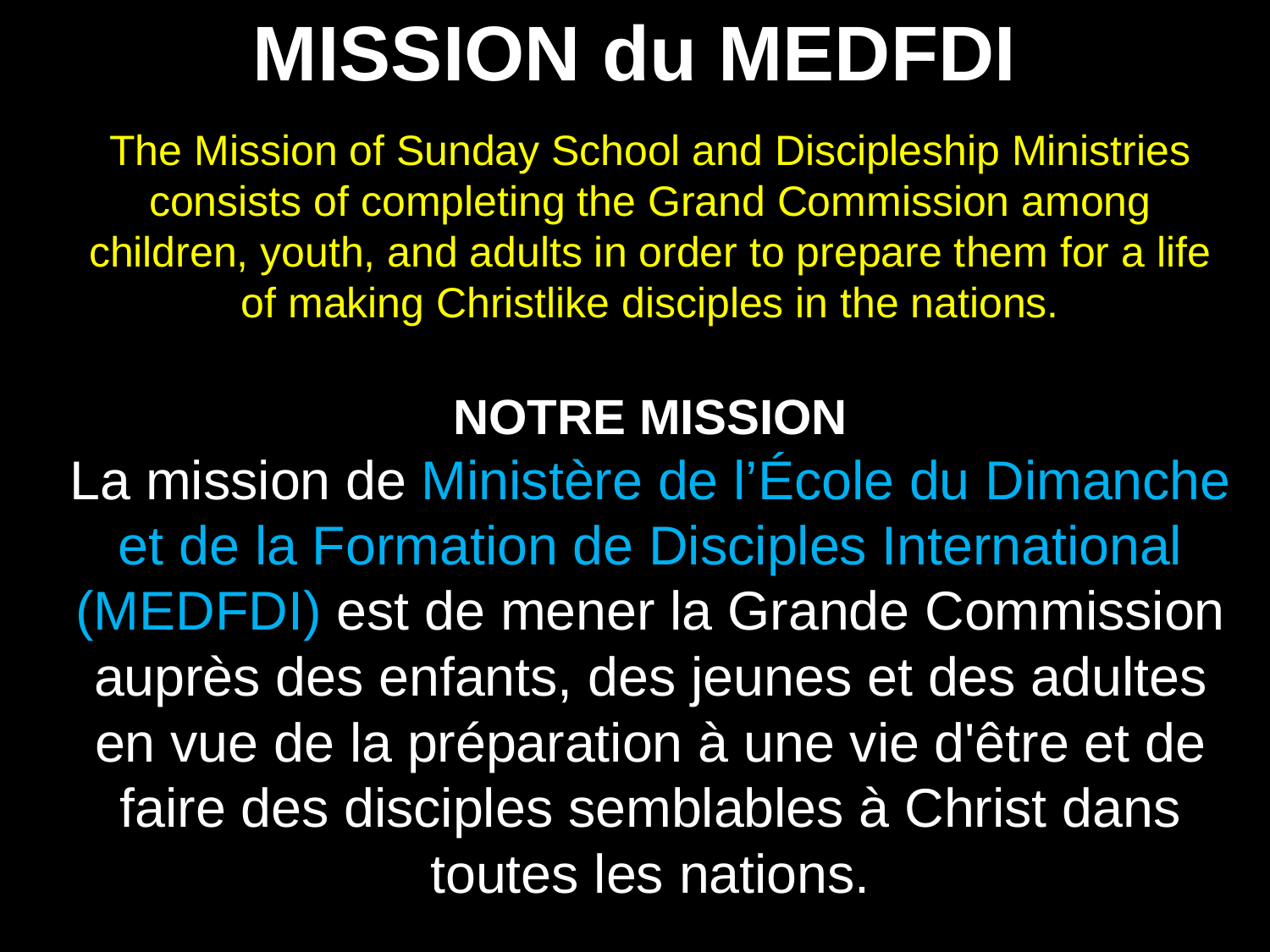

# MISSION du MEDFDI
The Mission of Sunday School and Discipleship Ministries consists of completing the Grand Commission among children, youth, and adults in order to prepare them for a life of making Christlike disciples in the nations.

NOTRE MISSION
La mission de Ministère de l’École du Dimanche et de la Formation de Disciples International (MEDFDI) est de mener la Grande Commission auprès des enfants, des jeunes et des adultes en vue de la préparation à une vie d'être et de faire des disciples semblables à Christ dans toutes les nations.